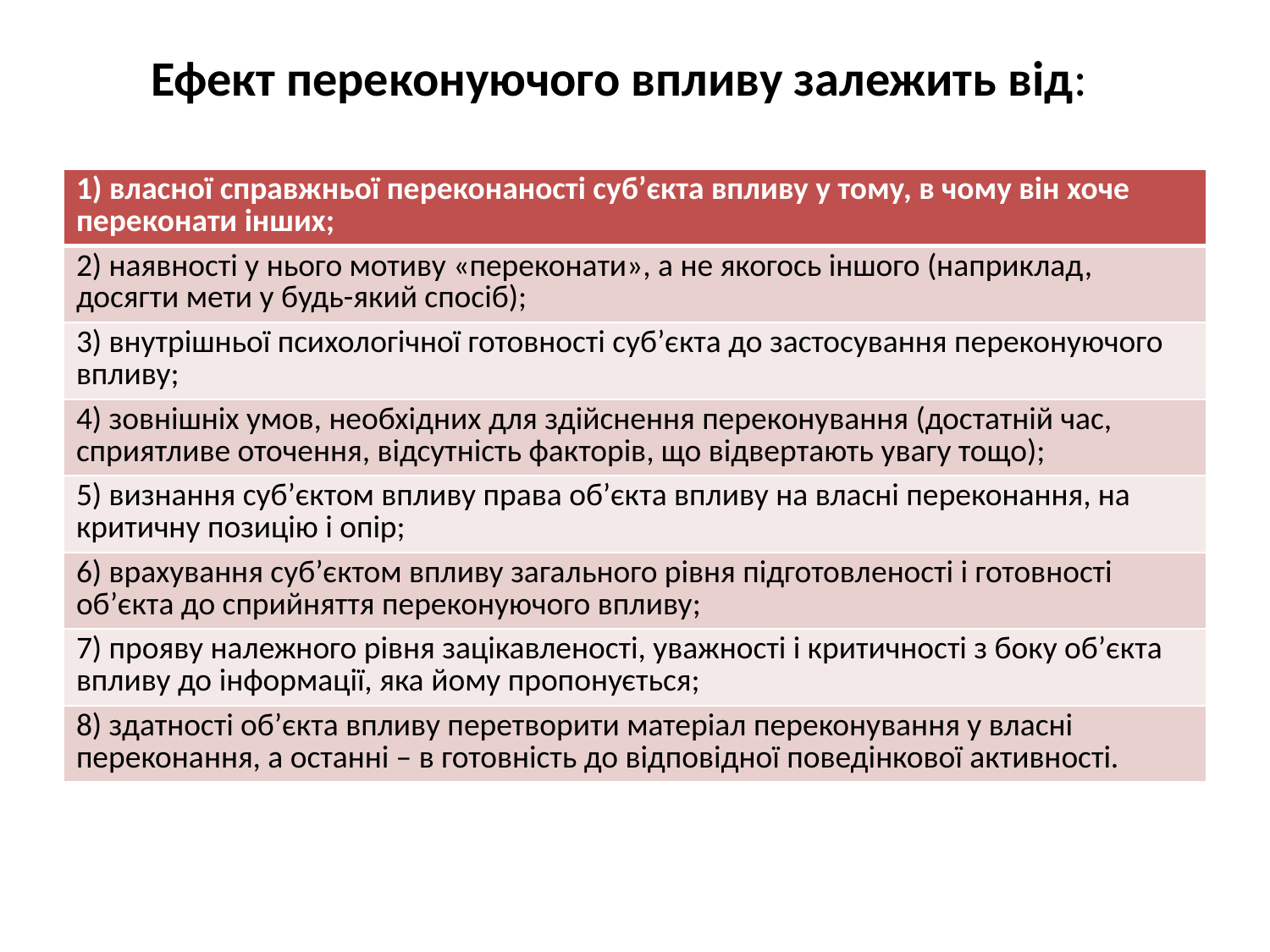

# Ефект переконуючого впливу залежить від:
| 1) власної справжньої переконаності суб’єкта впливу у тому, в чому він хоче переконати інших; |
| --- |
| 2) наявності у нього мотиву «переконати», а не якогось іншого (наприклад, досягти мети у будь-який спосіб); |
| 3) внутрішньої психологічної готовності суб’єкта до застосування переконуючого впливу; |
| 4) зовнішніх умов, необхідних для здійснення переконування (достатній час, сприятливе оточення, відсутність факторів, що відвертають увагу тощо); |
| 5) визнання суб’єктом впливу права об’єкта впливу на власні переконання, на критичну позицію і опір; |
| 6) врахування суб’єктом впливу загального рівня підготовленості і готовності об’єкта до сприйняття переконуючого впливу; |
| 7) прояву належного рівня зацікавленості, уважності і критичності з боку об’єкта впливу до інформації, яка йому пропонується; |
| 8) здатності об’єкта впливу перетворити матеріал переконування у власні переконання, а останні – в готовність до відповідної поведінкової активності. |